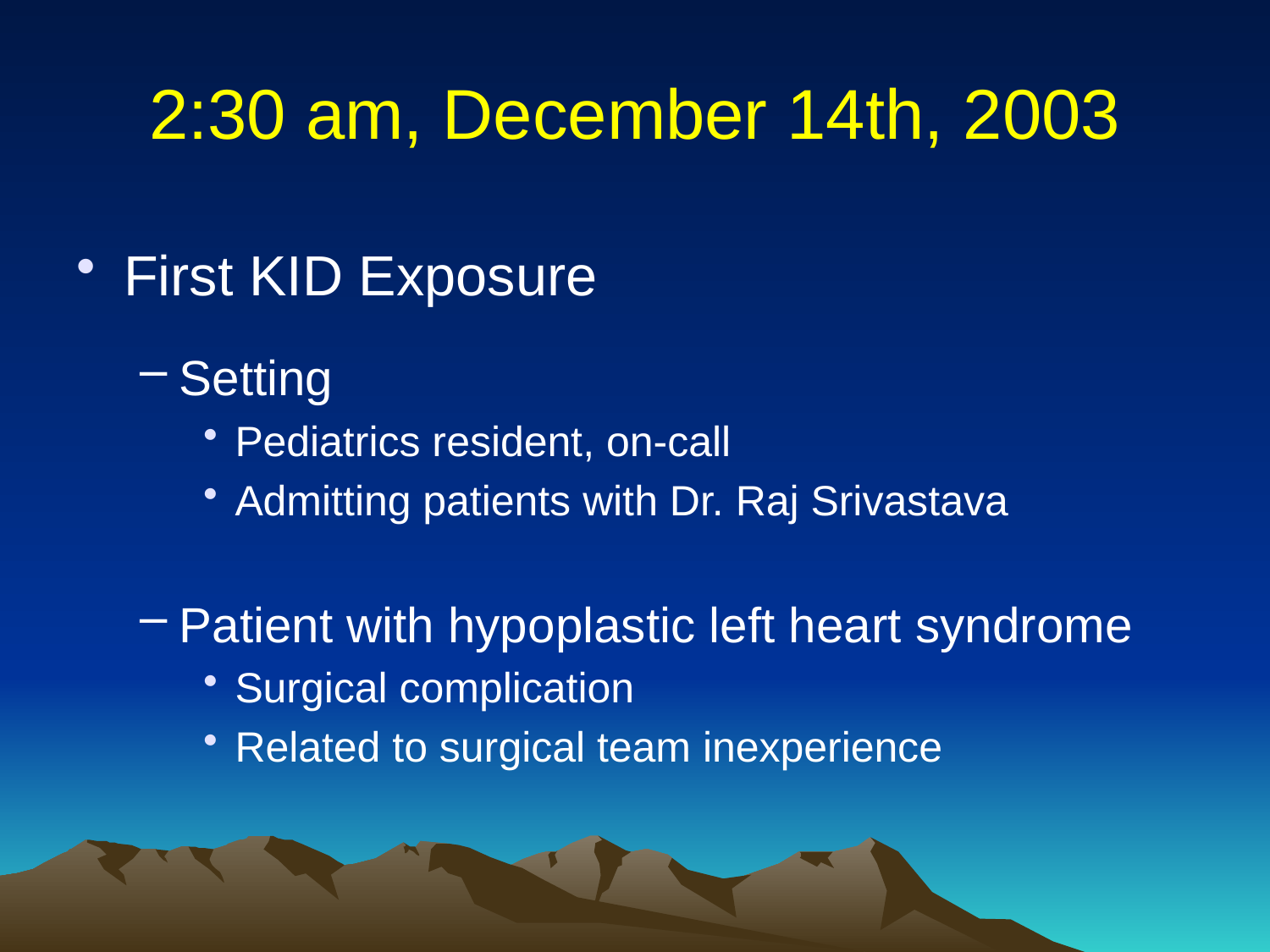

# 2:30 am, December 14th, 2003
First KID Exposure

Setting
Pediatrics resident, on-call
Admitting patients with Dr. Raj Srivastava

Patient with hypoplastic left heart syndrome
Surgical complication
Related to surgical team inexperience